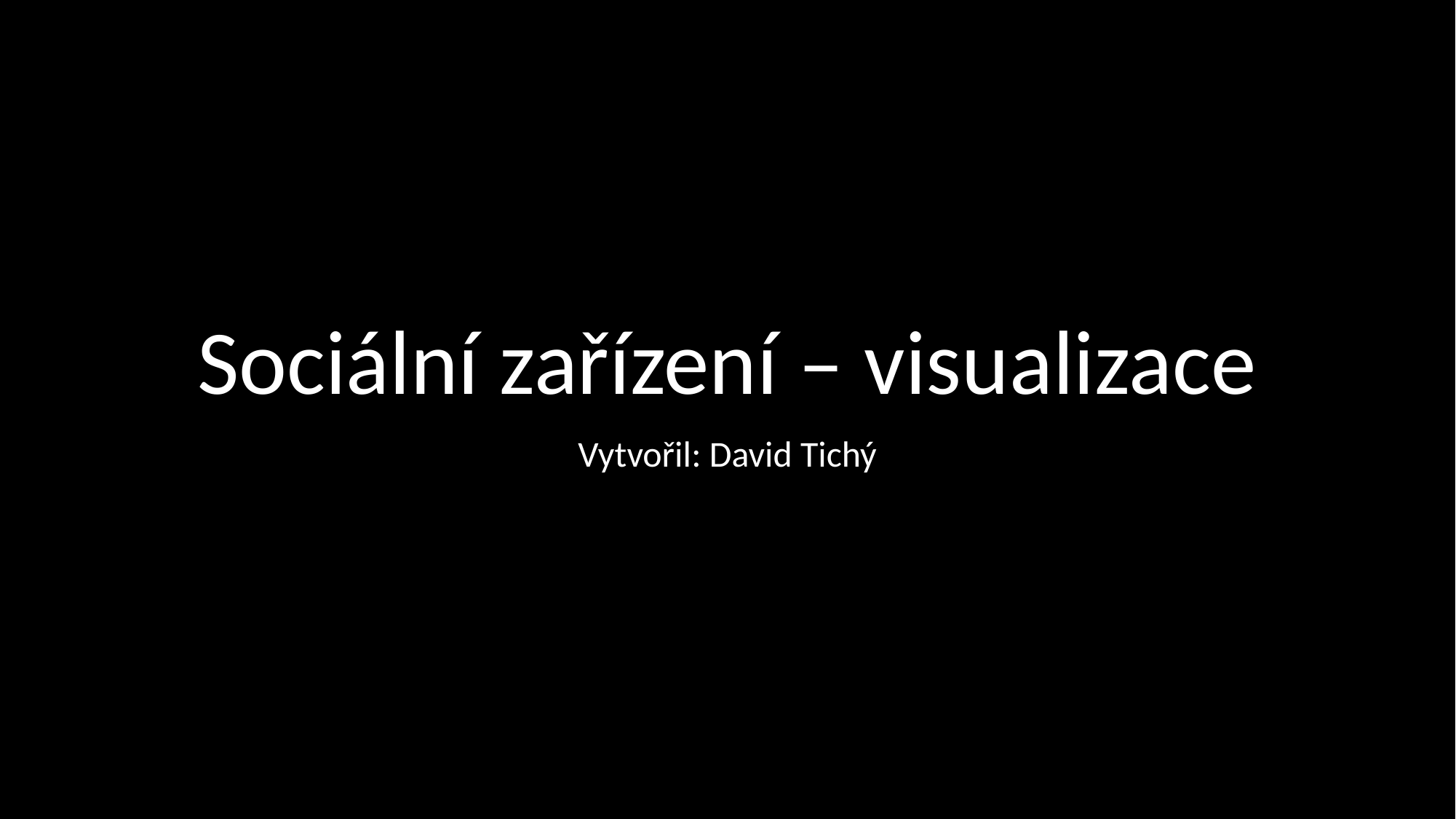

# Sociální zařízení – visualizace
Vytvořil: David Tichý